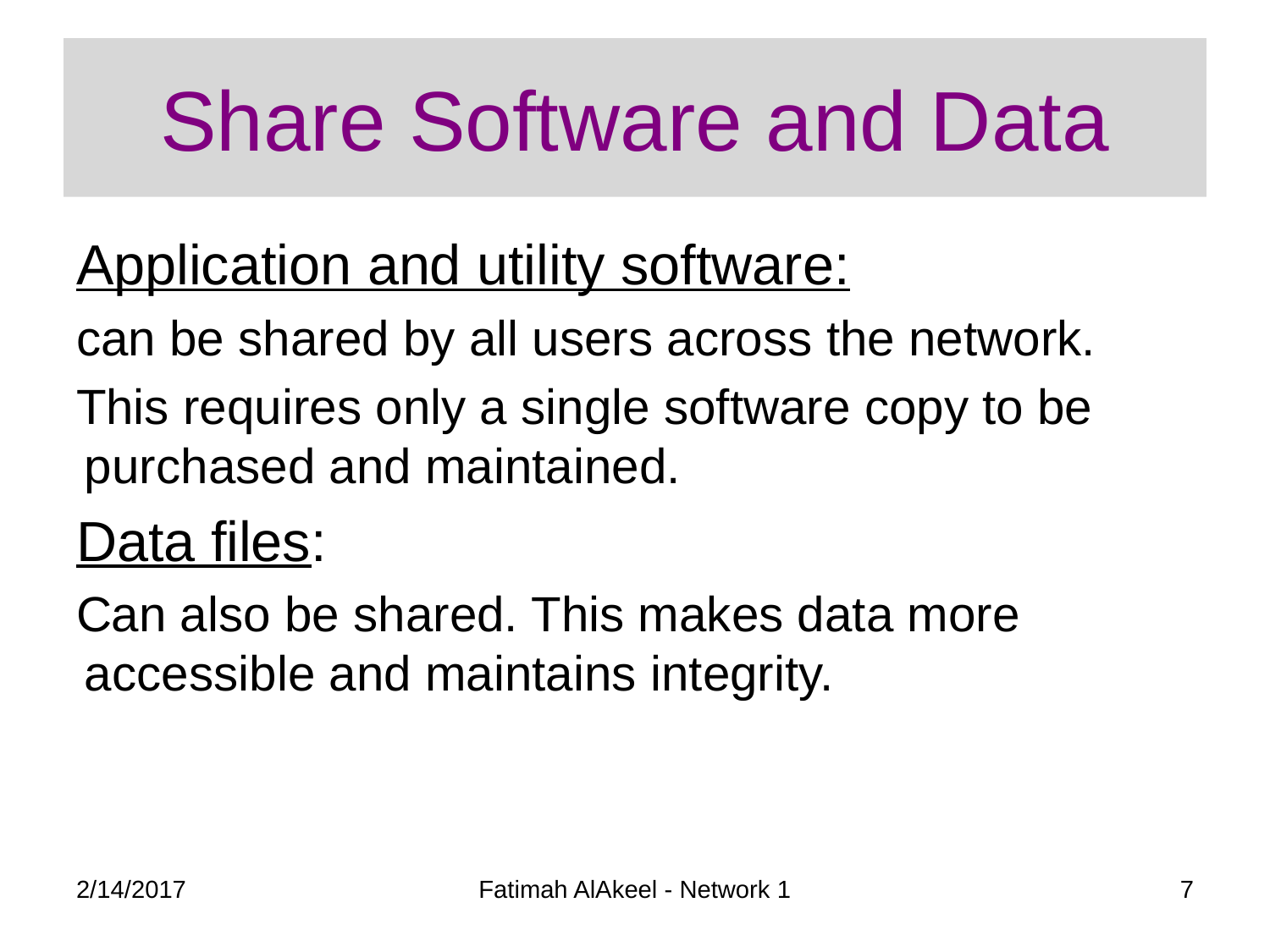

# Share Software and Data
Application and utility software:
can be shared by all users across the network.
This requires only a single software copy to be purchased and maintained.
Data files:
Can also be shared. This makes data more accessible and maintains integrity.
2/14/2017
Fatimah AlAkeel - Network 1
7